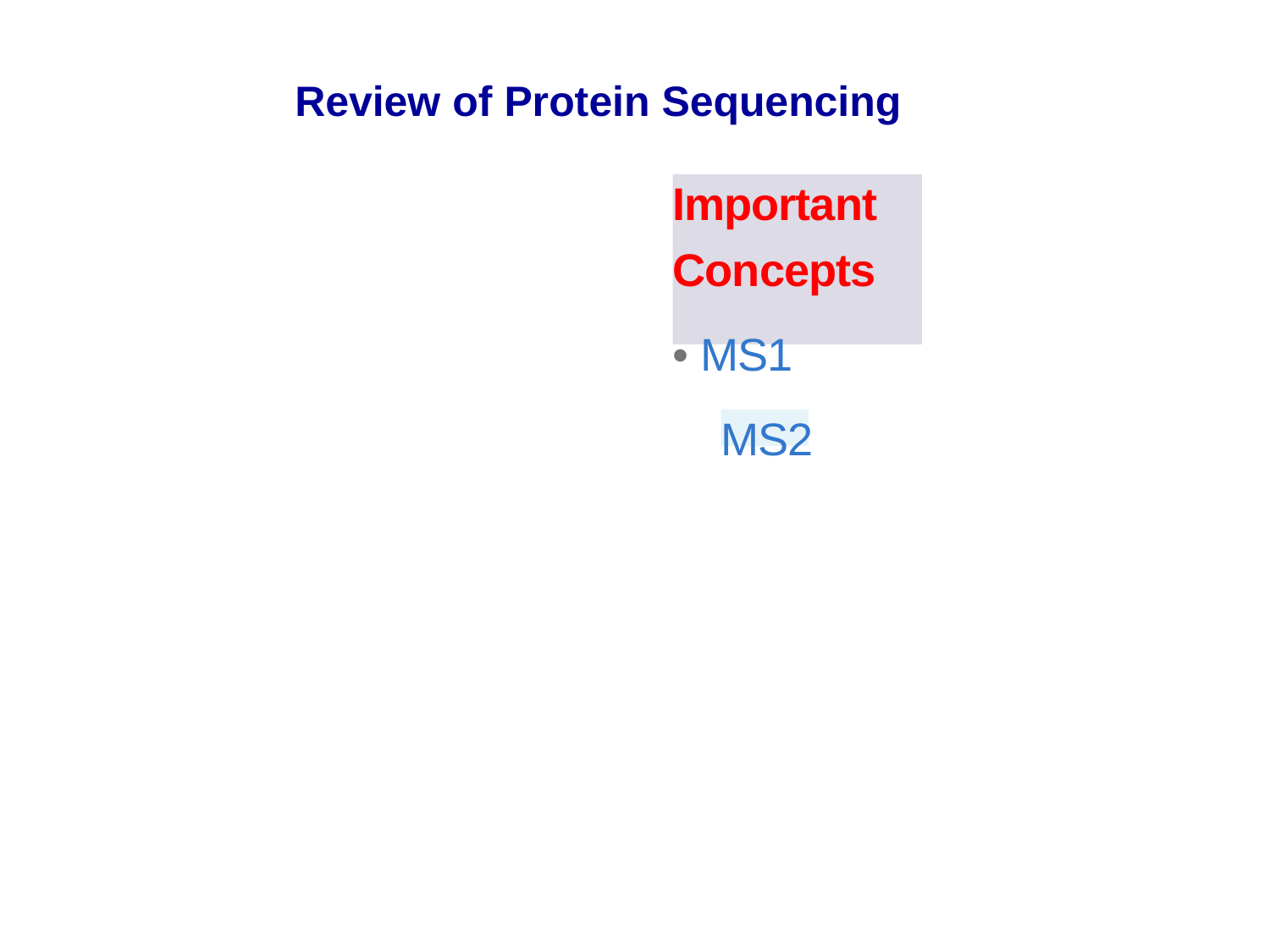

Review of Protein Sequencing
Important
Concepts
• MS1
MS2